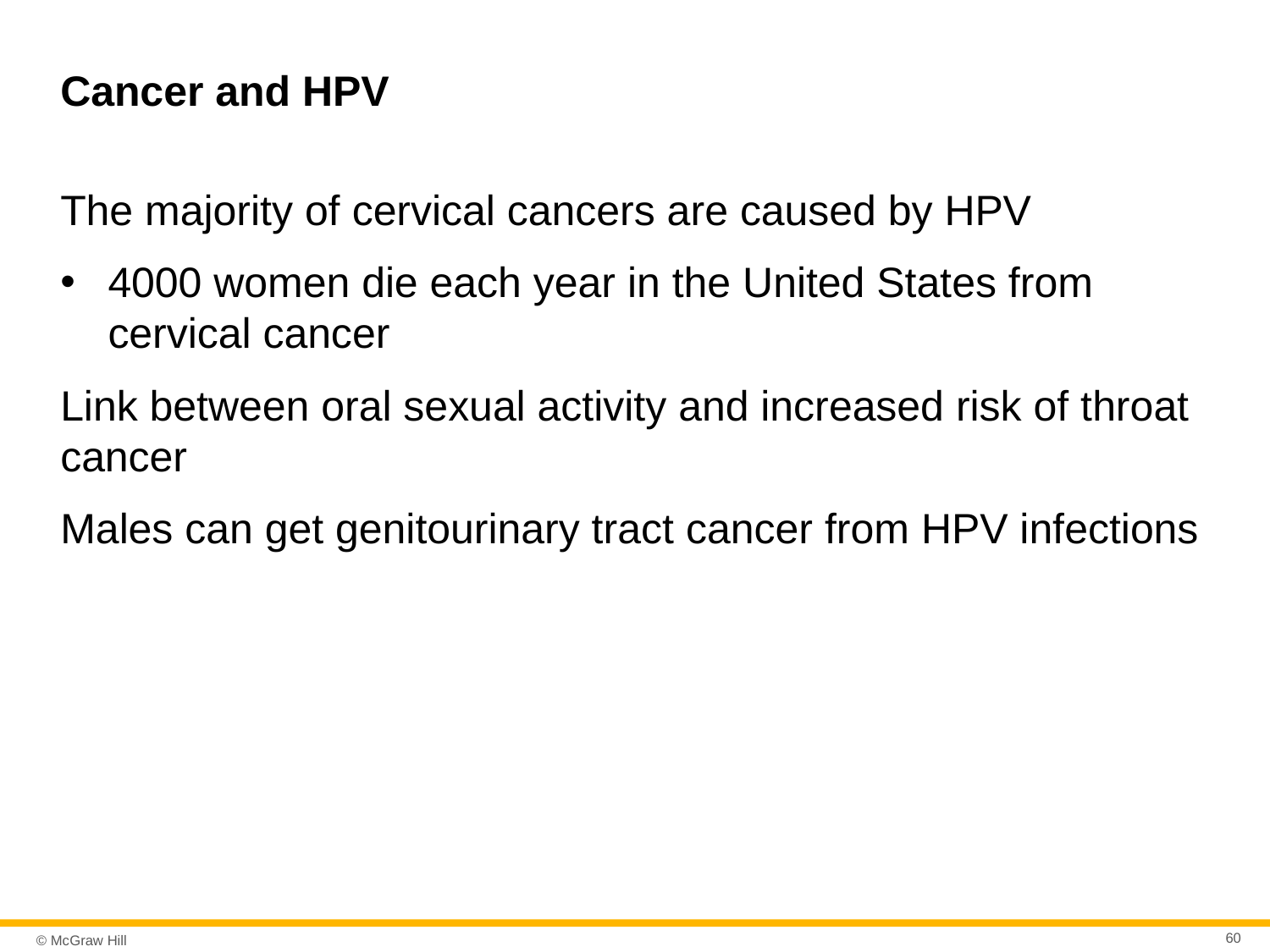

# Cancer and HPV
The majority of cervical cancers are caused by HPV
4000 women die each year in the United States from cervical cancer
Link between oral sexual activity and increased risk of throat cancer
Males can get genitourinary tract cancer from HPV infections